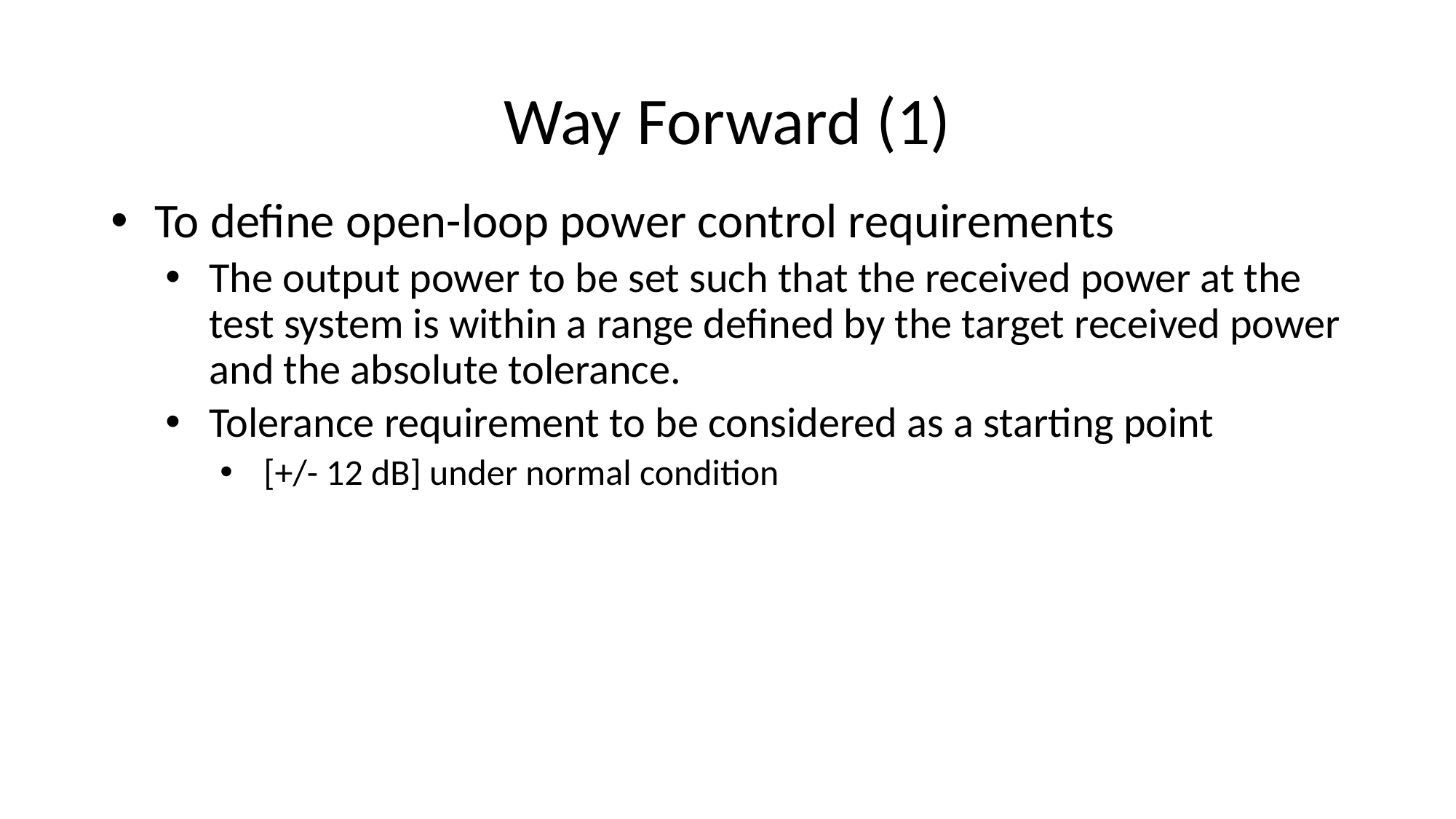

# Way Forward (1)
To define open-loop power control requirements
The output power to be set such that the received power at the test system is within a range defined by the target received power and the absolute tolerance.
Tolerance requirement to be considered as a starting point
[+/- 12 dB] under normal condition